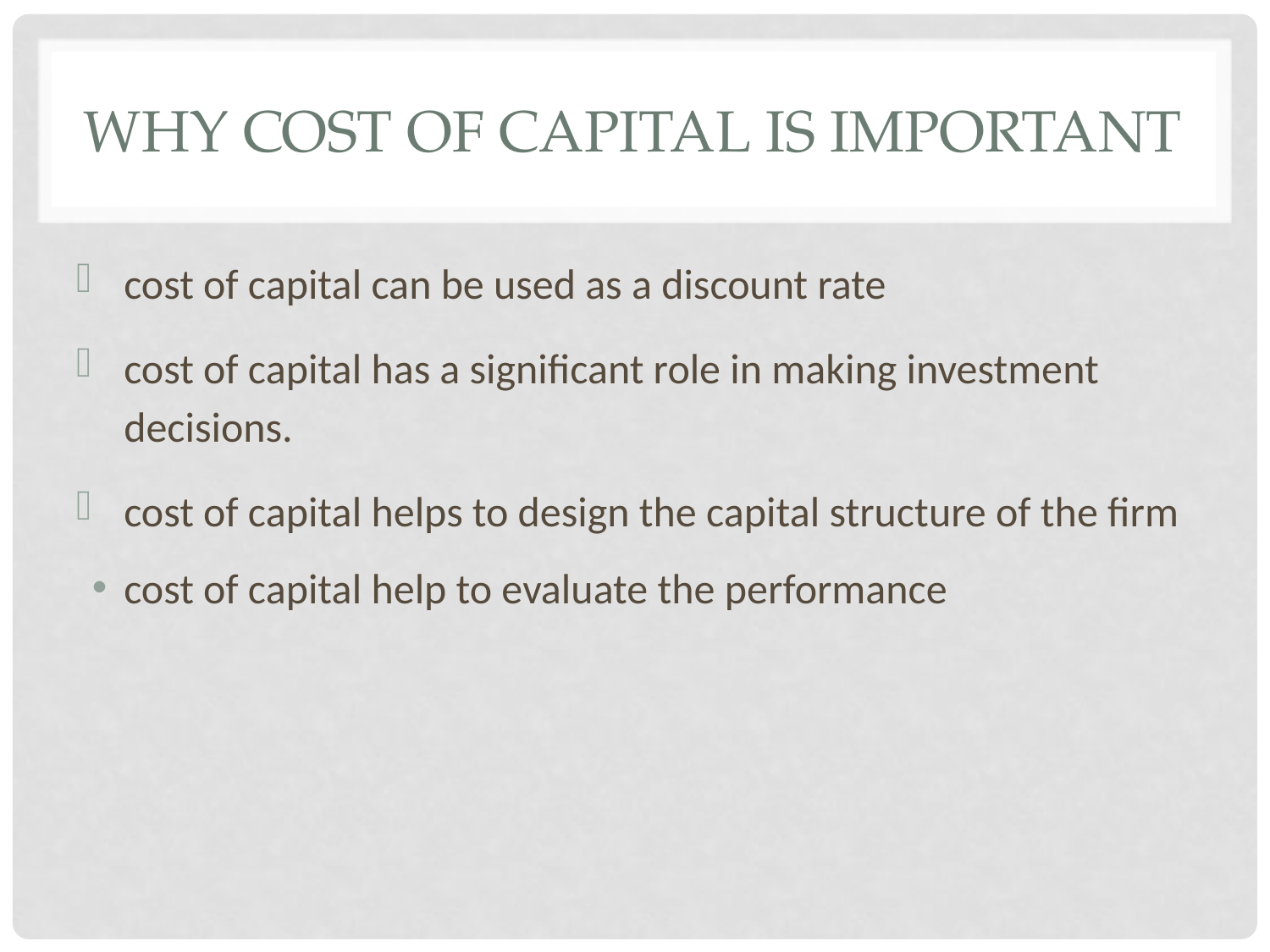

# Why Cost of Capital Is Important
cost of capital can be used as a discount rate
cost of capital has a significant role in making investment decisions.
cost of capital helps to design the capital structure of the firm
cost of capital help to evaluate the performance